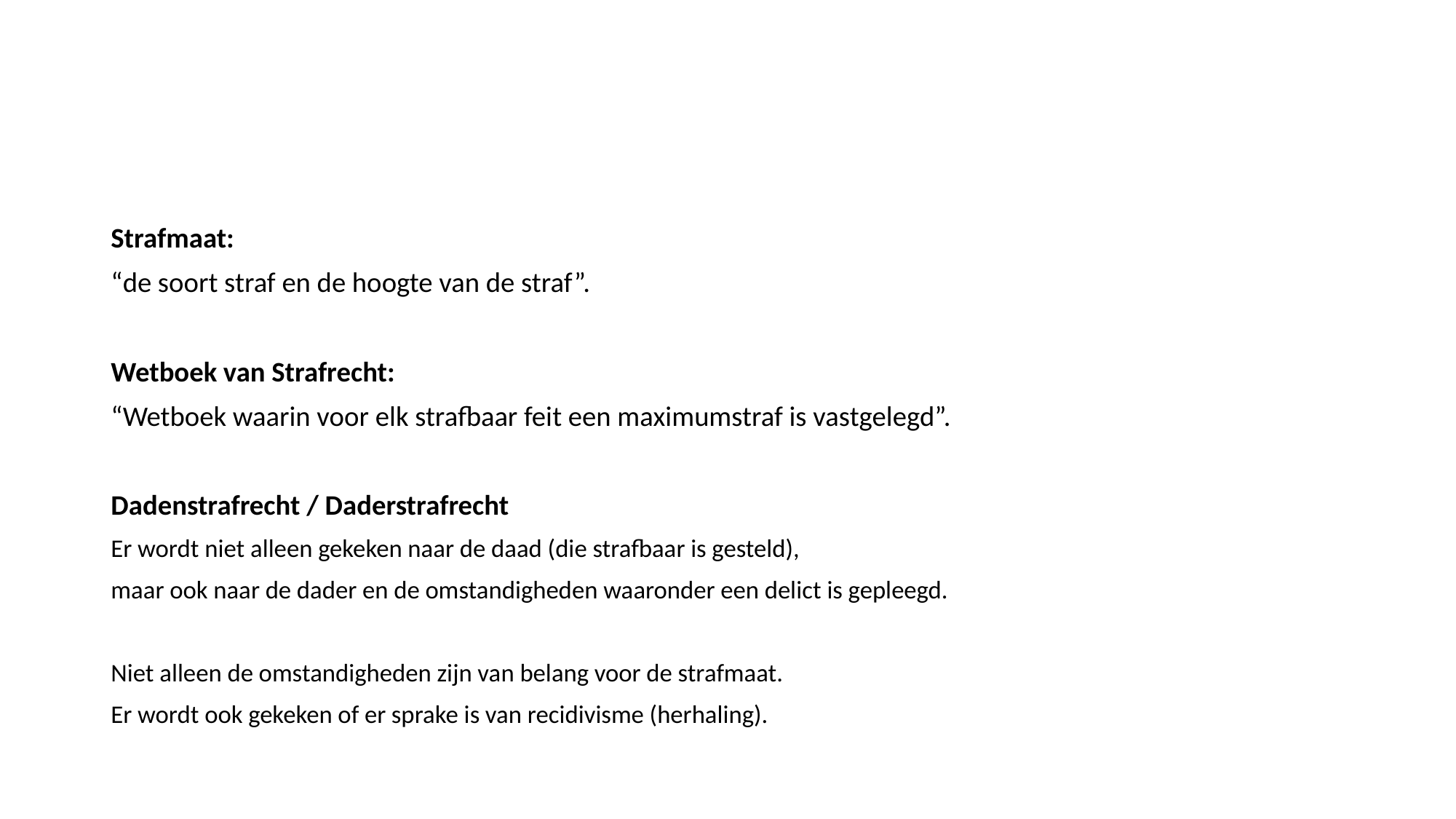

#
Strafmaat:
“de soort straf en de hoogte van de straf”.

Wetboek van Strafrecht:
“Wetboek waarin voor elk strafbaar feit een maximumstraf is vastgelegd”.

Dadenstrafrecht / Daderstrafrecht
Er wordt niet alleen gekeken naar de daad (die strafbaar is gesteld),
maar ook naar de dader en de omstandigheden waaronder een delict is gepleegd.

Niet alleen de omstandigheden zijn van belang voor de strafmaat.
Er wordt ook gekeken of er sprake is van recidivisme (herhaling).